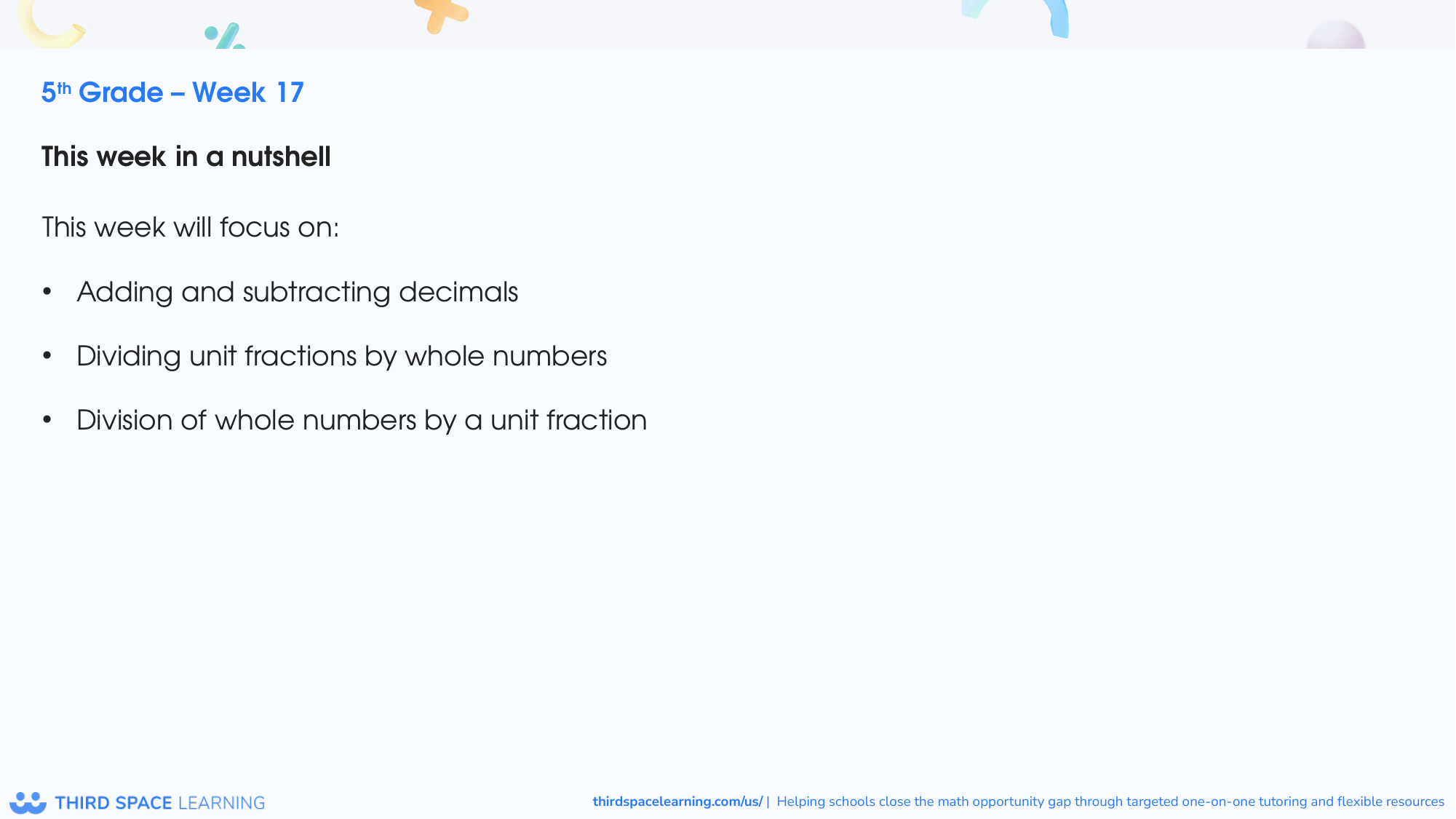

5th Grade – Week 17
This week in a nutshell
This week will focus on:
Adding and subtracting decimals
Dividing unit fractions by whole numbers
Division of whole numbers by a unit fraction